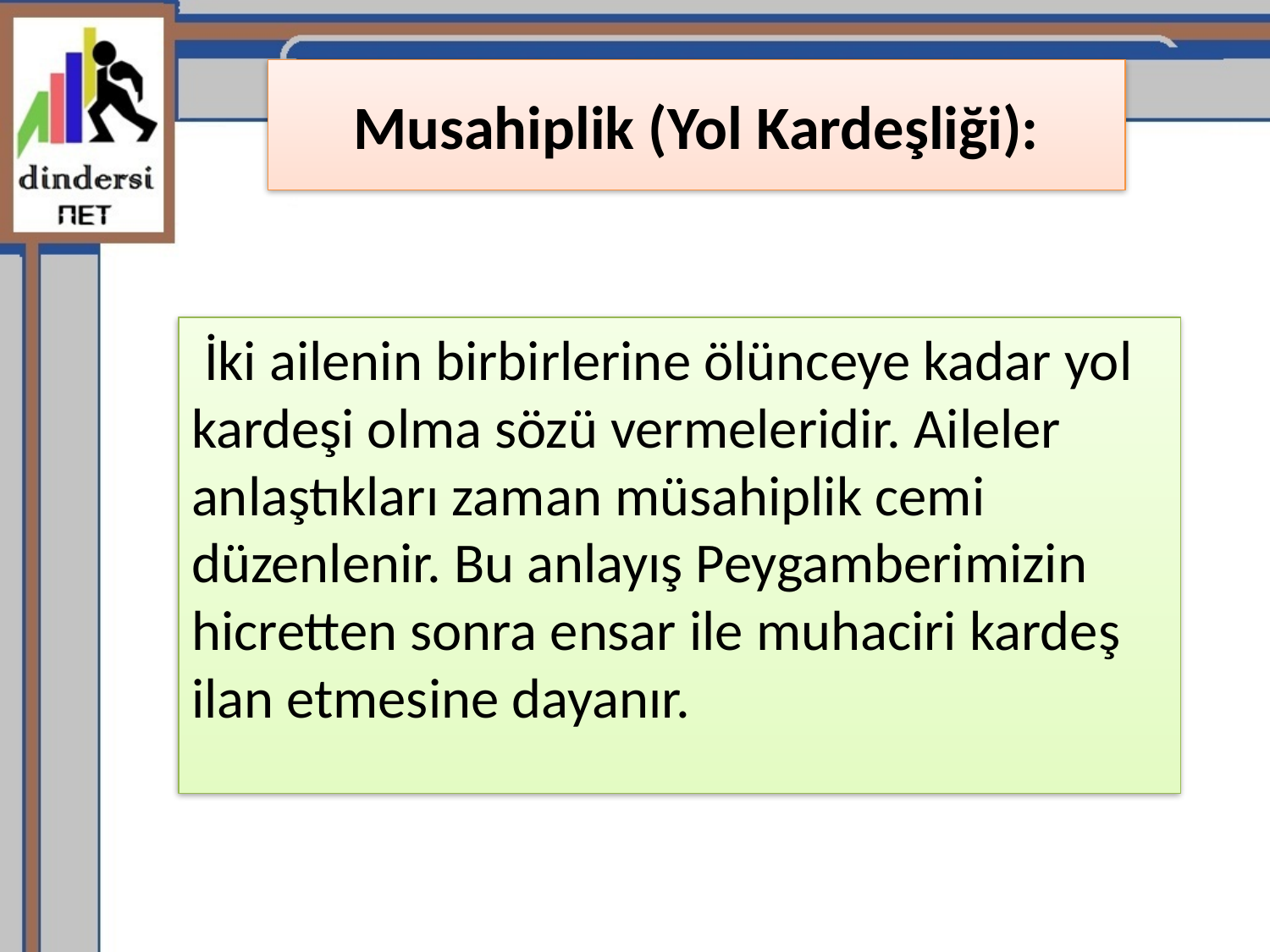

# Musahiplik (Yol Kardeşliği):
 İki ailenin birbirlerine ölünceye kadar yol kardeşi olma sözü vermeleridir. Aileler anlaştıkları zaman müsahiplik cemi düzenlenir. Bu anlayış Peygamberimizin hicretten sonra ensar ile muhaciri kardeş ilan etmesine dayanır.